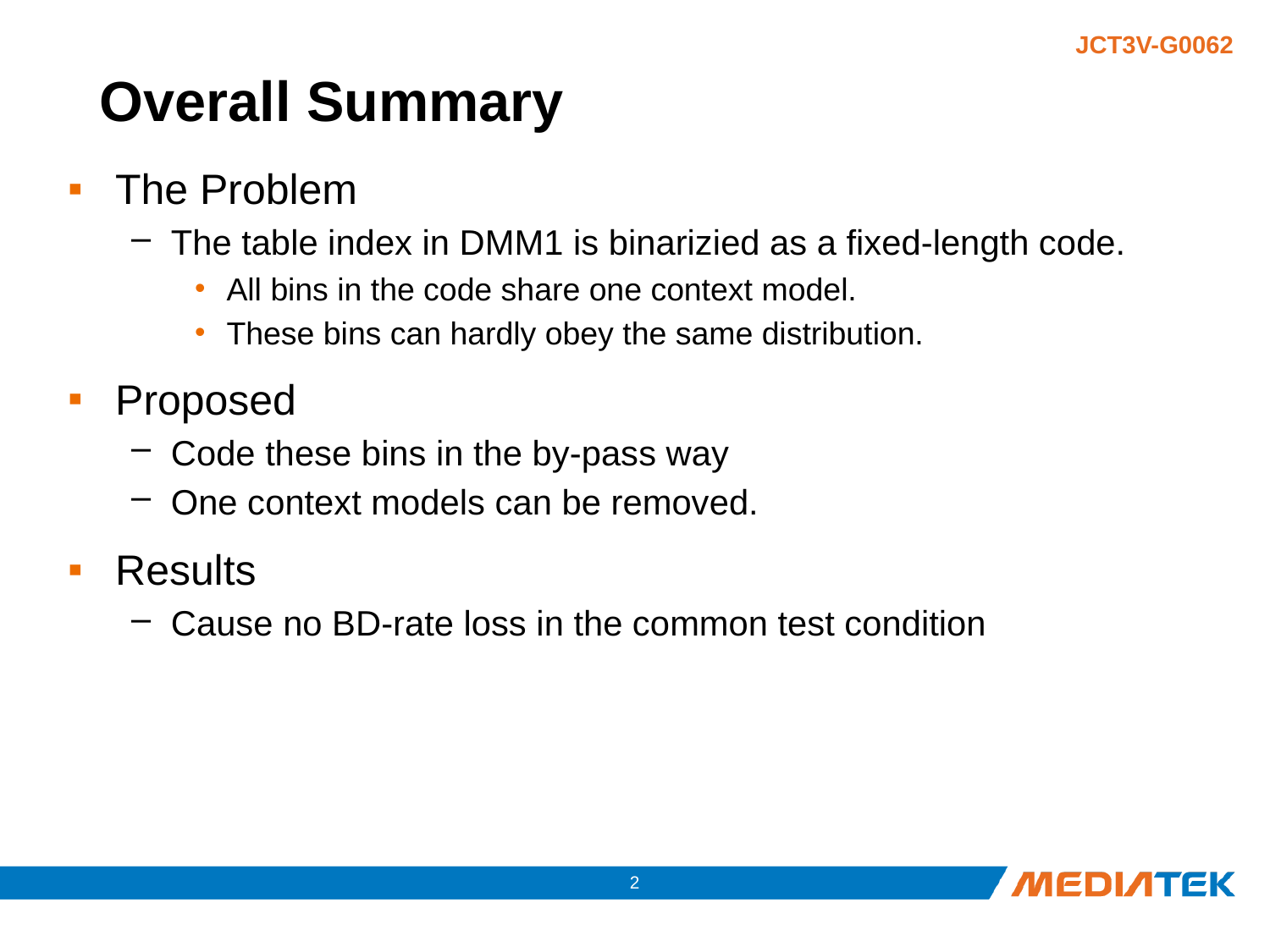

# Overall Summary
The Problem
The table index in DMM1 is binarizied as a fixed-length code.
All bins in the code share one context model.
These bins can hardly obey the same distribution.
Proposed
Code these bins in the by-pass way
One context models can be removed.
Results
Cause no BD-rate loss in the common test condition
2